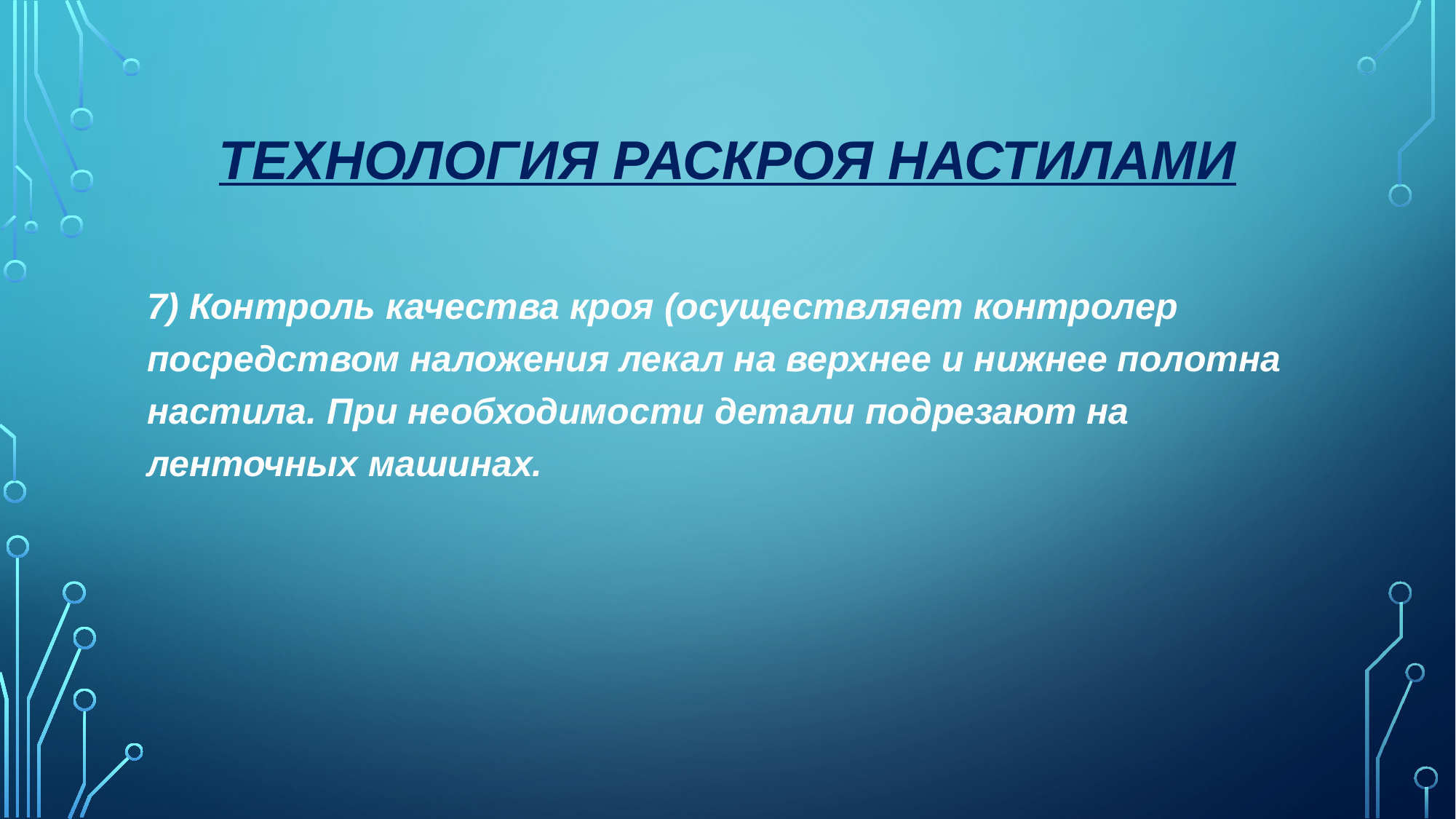

# Технология раскроя настилами
7) Контроль качества кроя (осуществляет контролер посредством наложения лекал на верхнее и нижнее полотна настила. При необходимости детали подрезают на ленточных машинах.